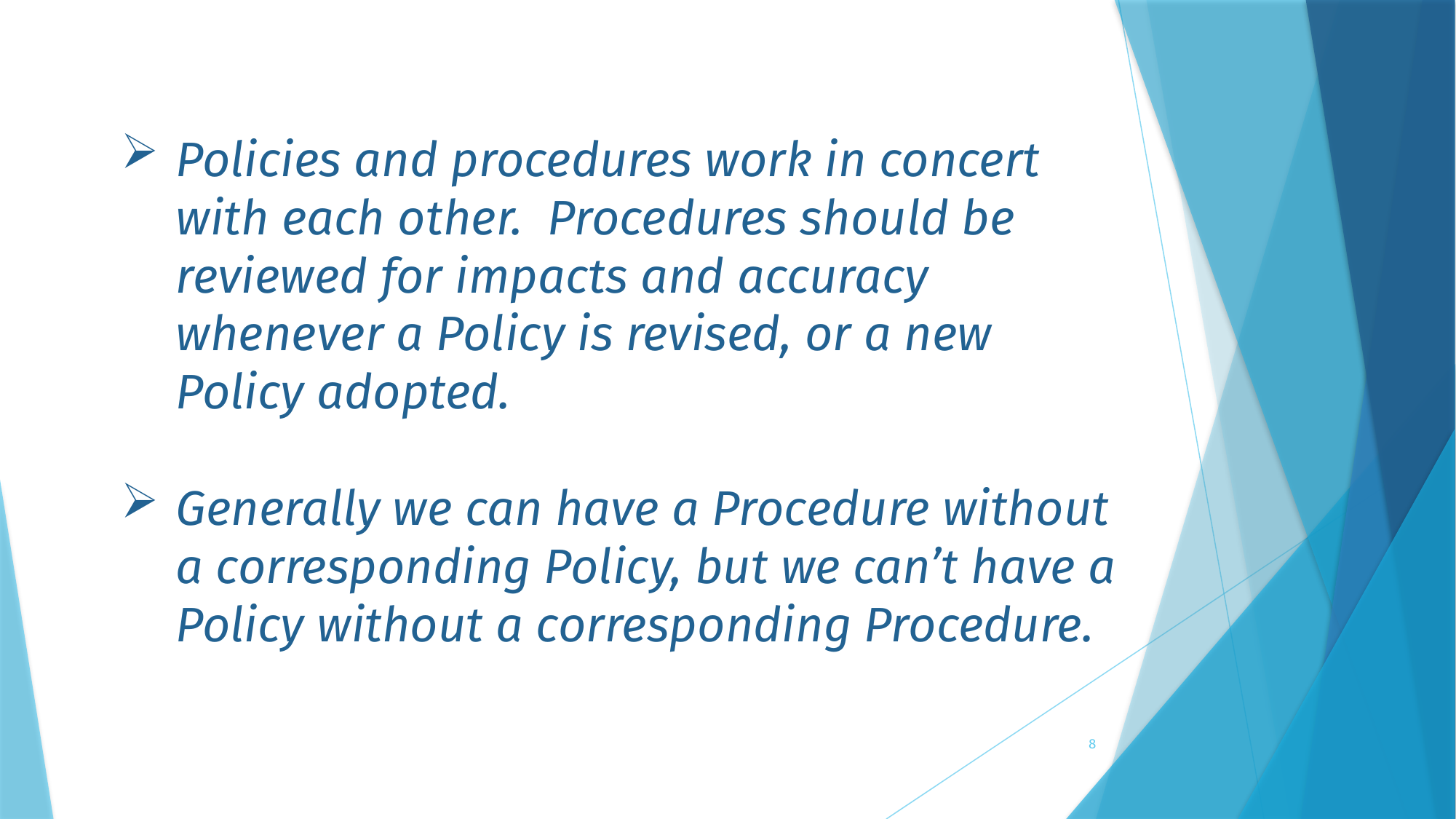

Policies and procedures work in concert with each other.  Procedures should be reviewed for impacts and accuracy whenever a Policy is revised, or a new Policy adopted.

Generally we can have a Procedure without a corresponding Policy, but we can’t have a Policy without a corresponding Procedure.
8